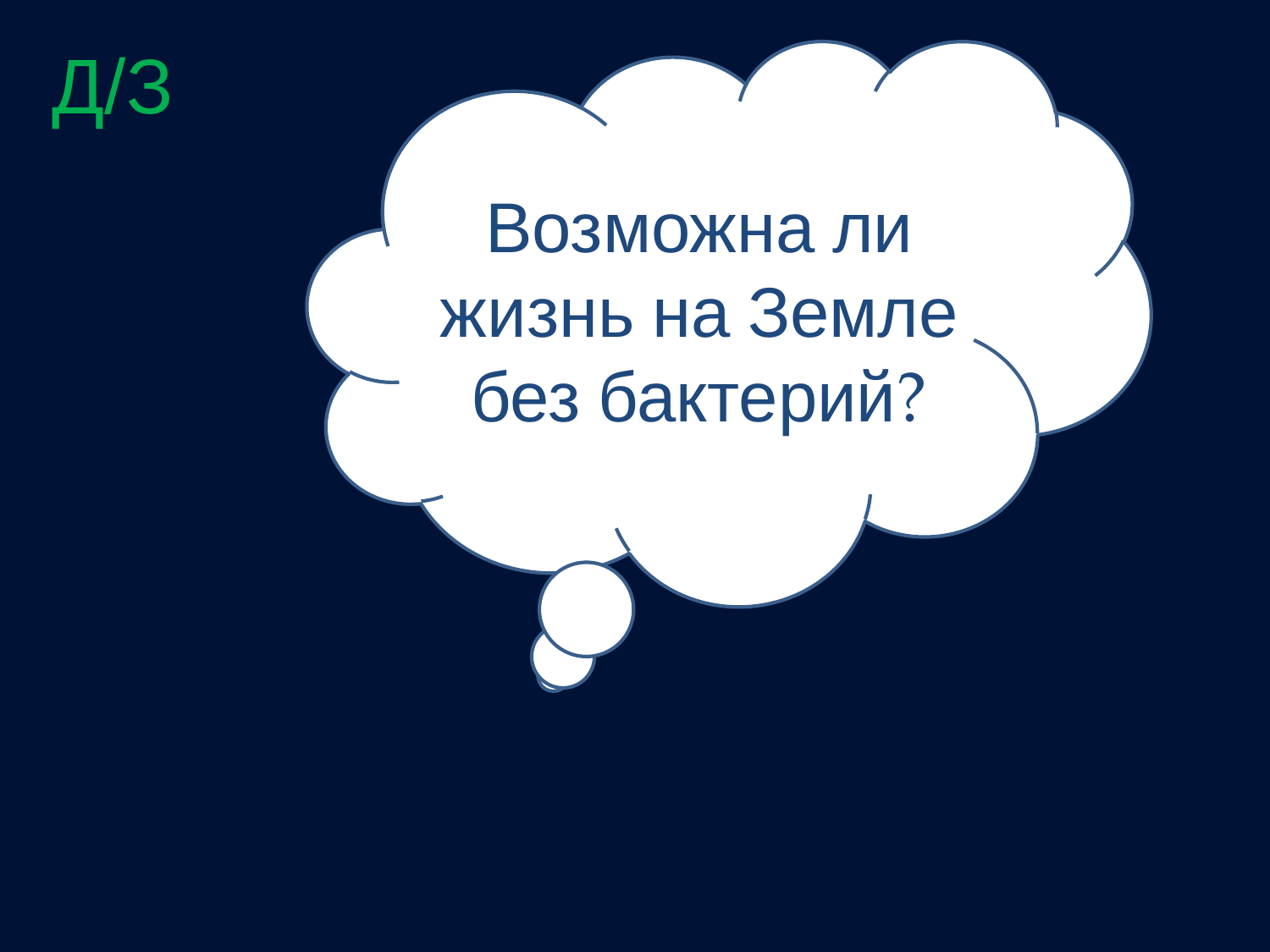

Д/З
Возможна ли жизнь на Земле без бактерий?
Спасибо за урок!